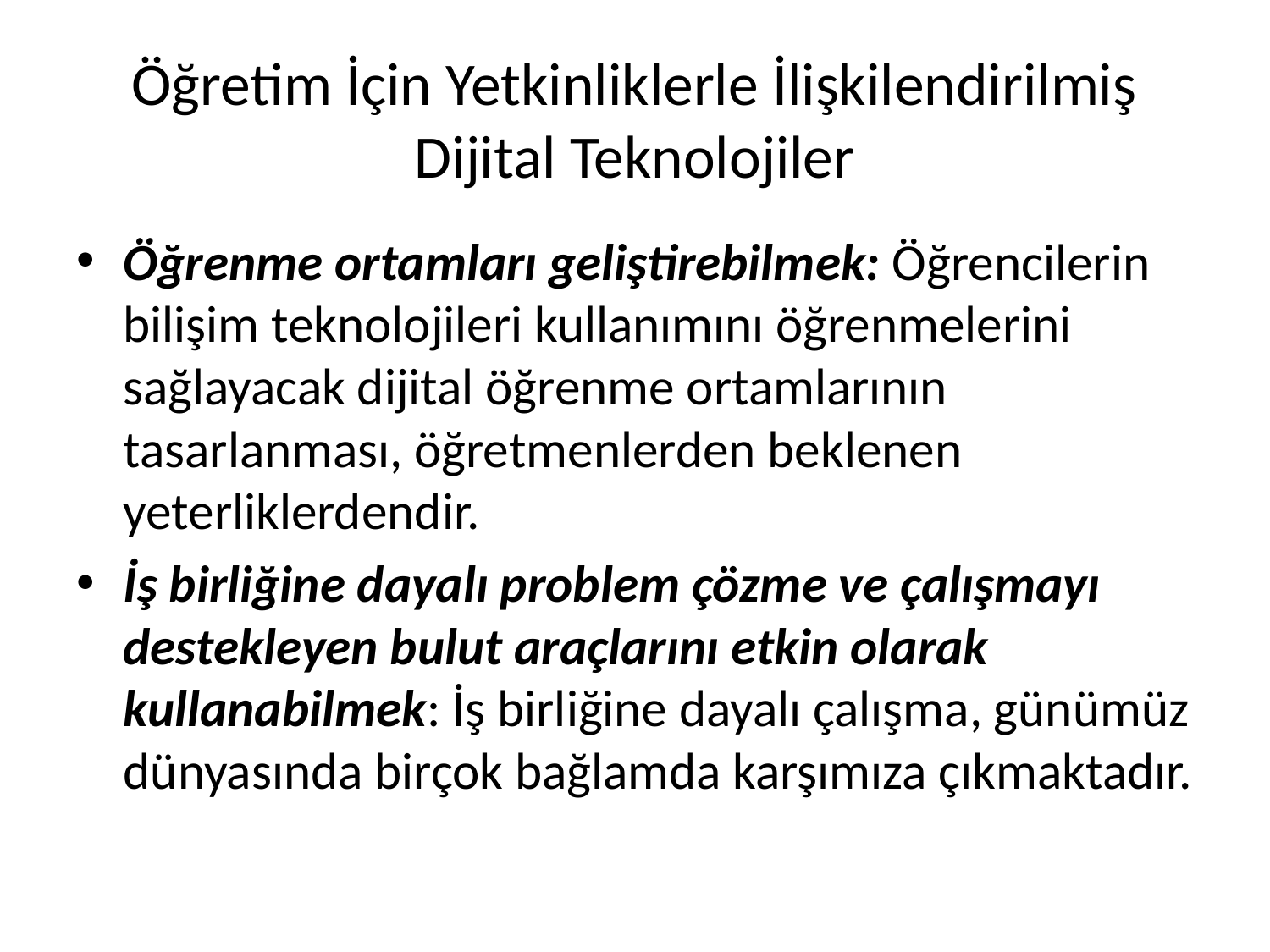

# Öğretim İçin Yetkinliklerle İlişkilendirilmiş Dijital Teknolojiler
Öğrenme ortamları geliştirebilmek: Öğrencilerin bilişim teknolojileri kullanımını öğrenmelerini sağlayacak dijital öğrenme ortamlarının tasarlanması, öğretmenlerden beklenen yeterliklerdendir.
İş birliğine dayalı problem çözme ve çalışmayı destekleyen bulut araçlarını etkin olarak kullanabilmek: İş birliğine dayalı çalışma, günümüz dünyasında birçok bağlamda karşımıza çıkmaktadır.